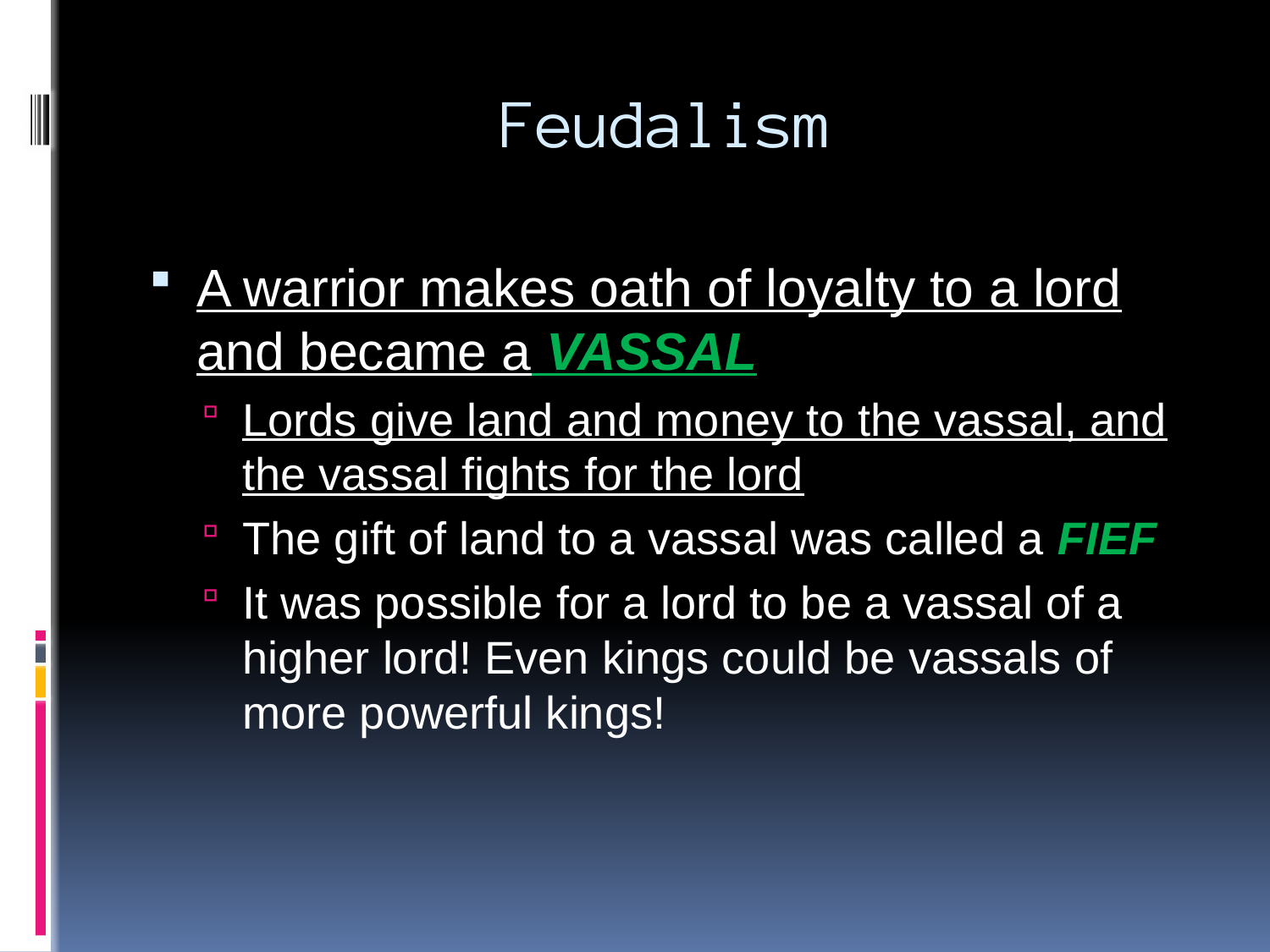

# Feudalism
A warrior makes oath of loyalty to a lord and became a VASSAL
Lords give land and money to the vassal, and the vassal fights for the lord
The gift of land to a vassal was called a FIEF
It was possible for a lord to be a vassal of a higher lord! Even kings could be vassals of more powerful kings!